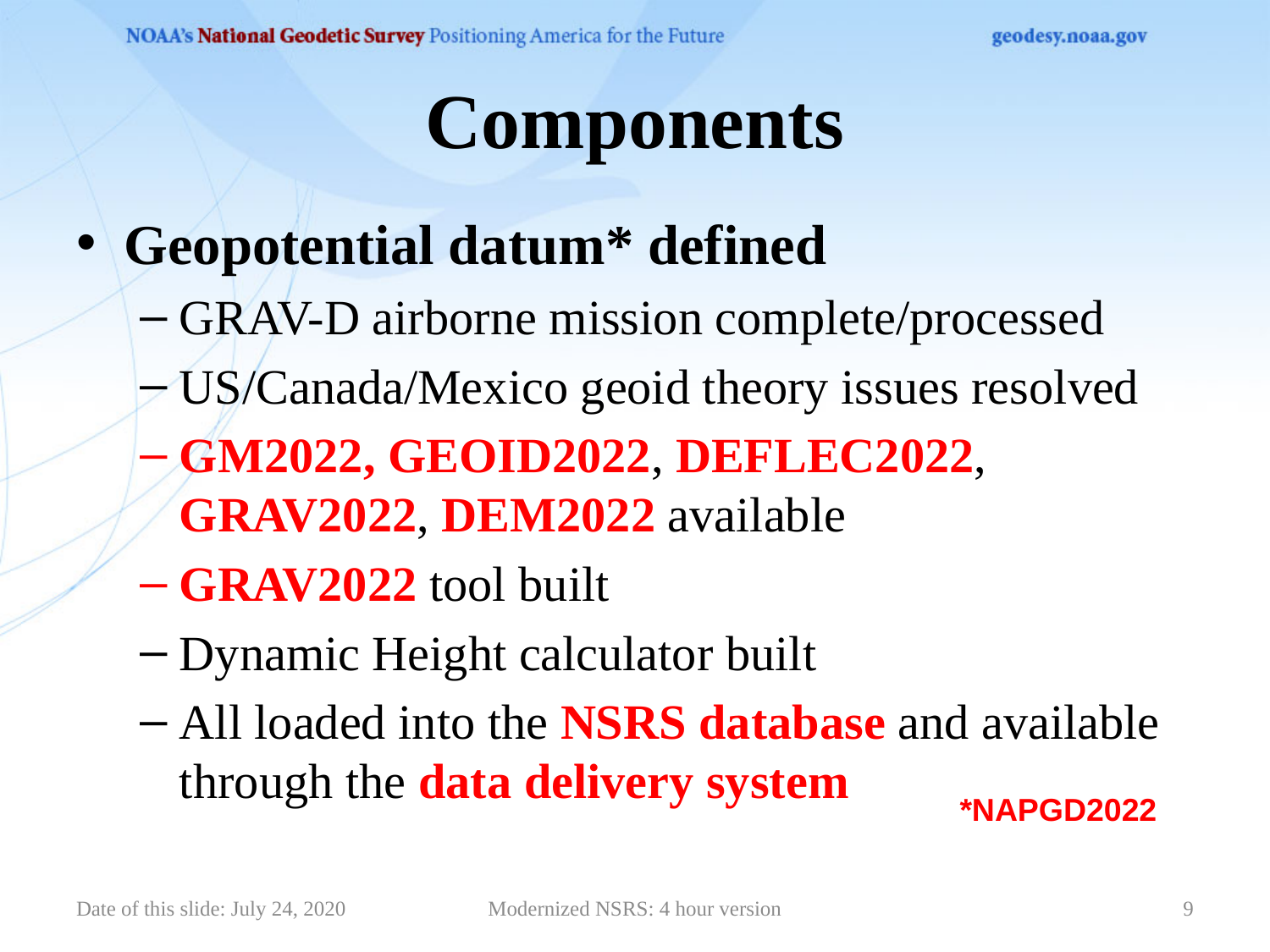

# Components
Geopotential datum* defined
GRAV-D airborne mission complete/processed
US/Canada/Mexico geoid theory issues resolved
GM2022, GEOID2022, DEFLEC2022, GRAV2022, DEM2022 available
GRAV2022 tool built
Dynamic Height calculator built
All loaded into the NSRS database and available through the data delivery system

*NAPGD2022
Date of this slide: July 24, 2020
Modernized NSRS: 4 hour version
9